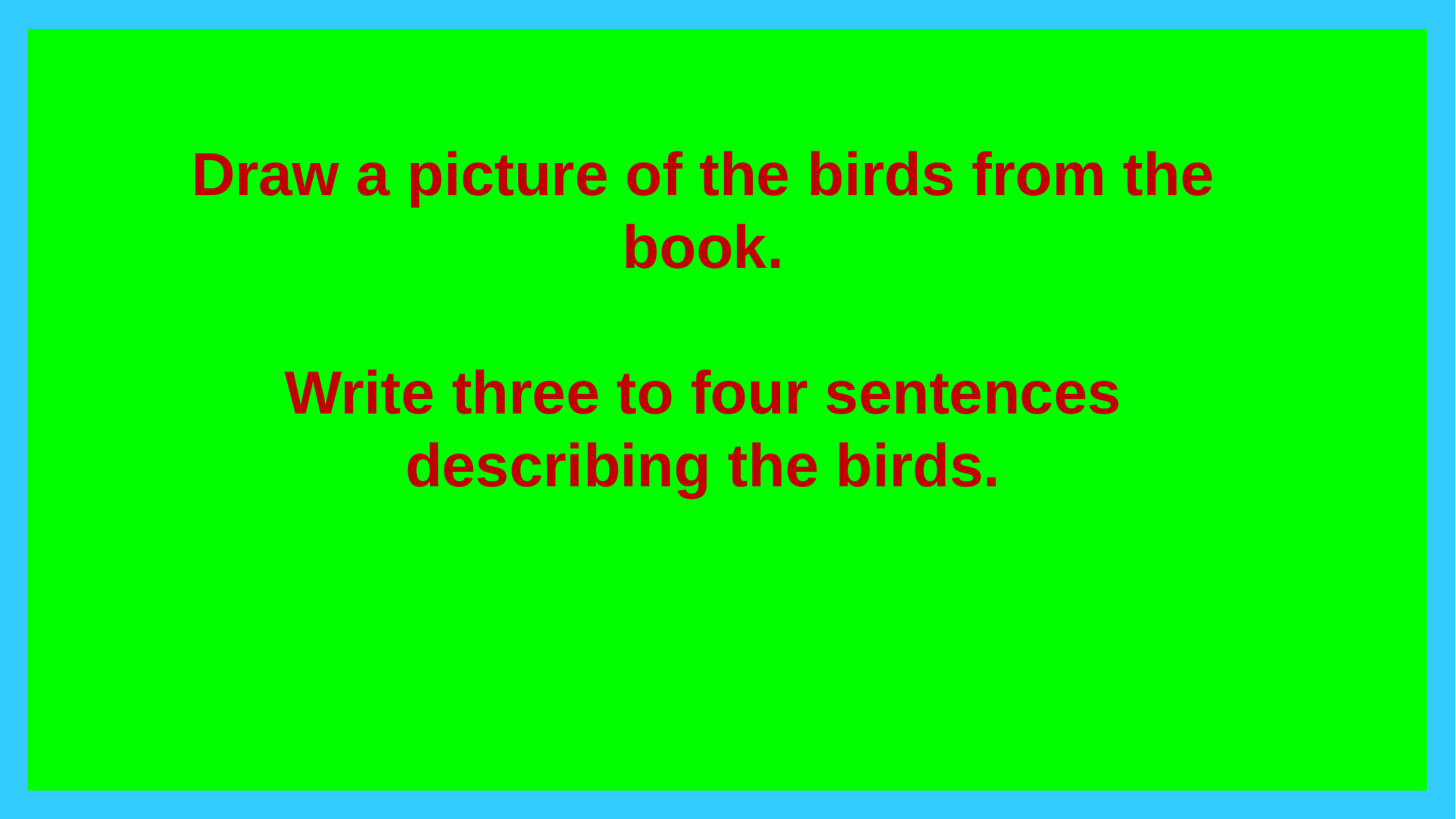

Draw a picture of the birds from the book.

Write three to four sentences describing the birds.